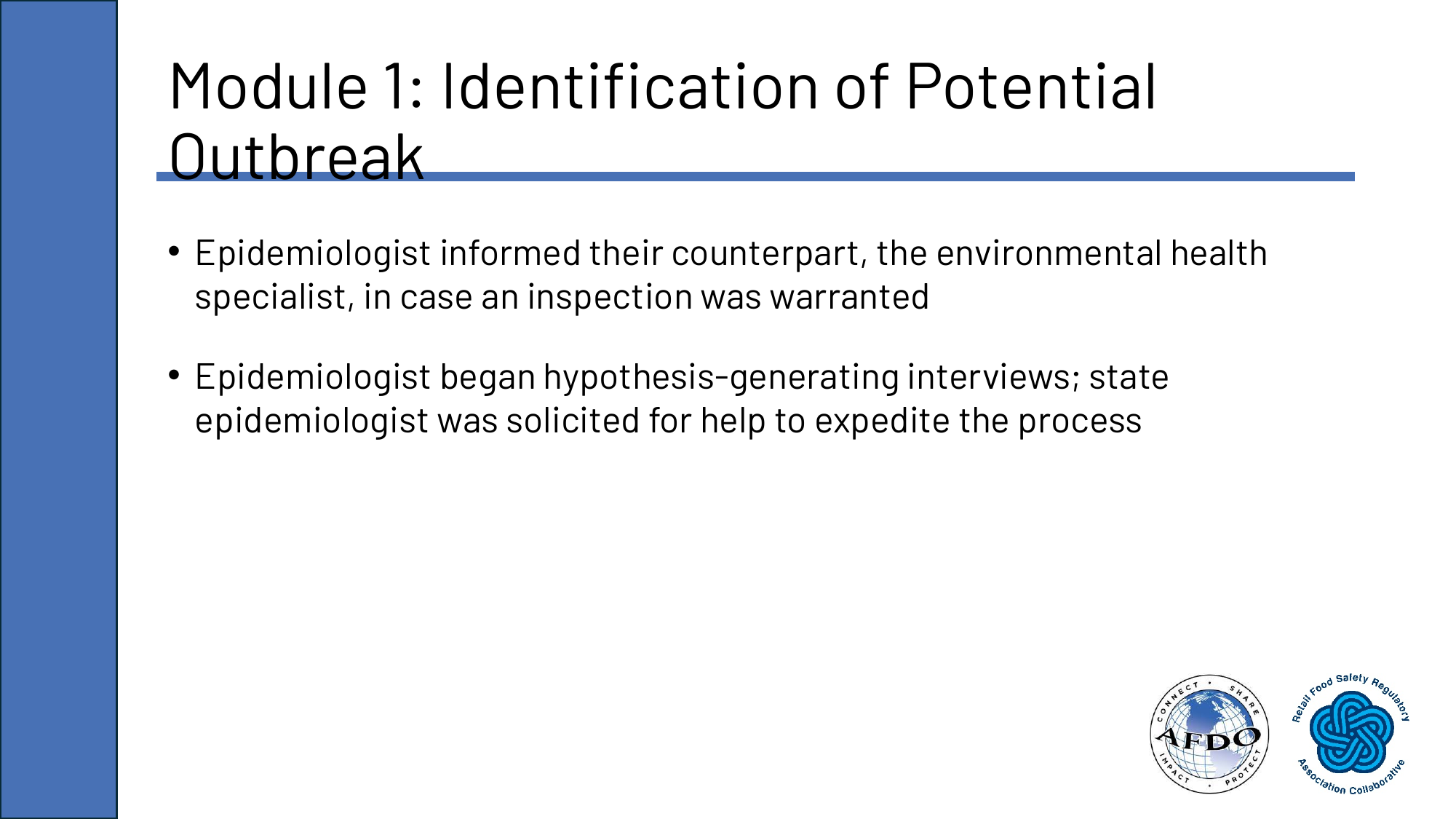

# Module 1: Identification of Potential Outbreak
Epidemiologist informed their counterpart, the environmental health specialist, in case an inspection was warranted
Epidemiologist began hypothesis-generating interviews; state epidemiologist was solicited for help to expedite the process